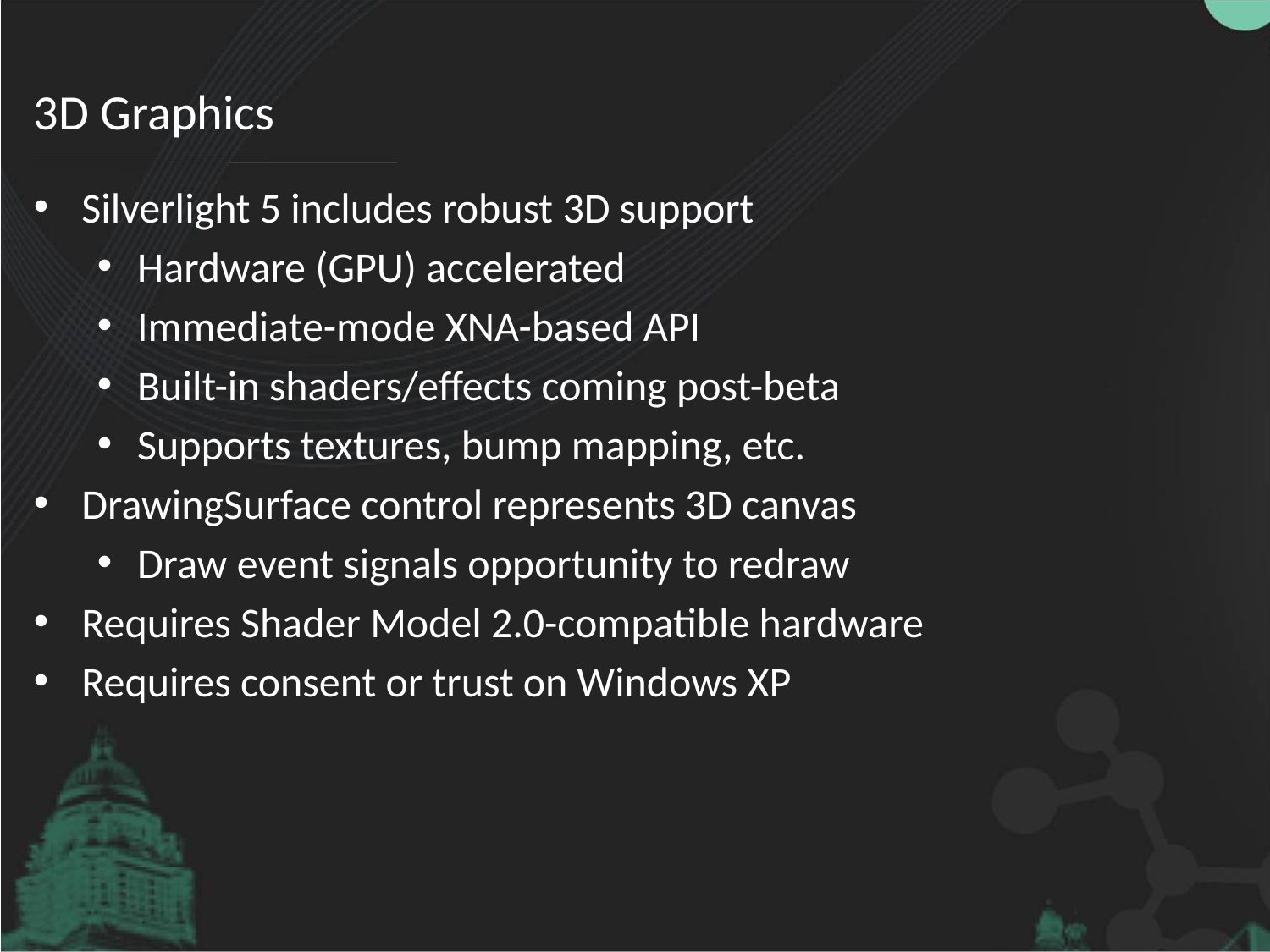

# 3D Graphics
Silverlight 5 includes robust 3D support
Hardware (GPU) accelerated
Immediate-mode XNA-based API
Built-in shaders/effects coming post-beta
Supports textures, bump mapping, etc.
DrawingSurface control represents 3D canvas
Draw event signals opportunity to redraw
Requires Shader Model 2.0-compatible hardware
Requires consent or trust on Windows XP